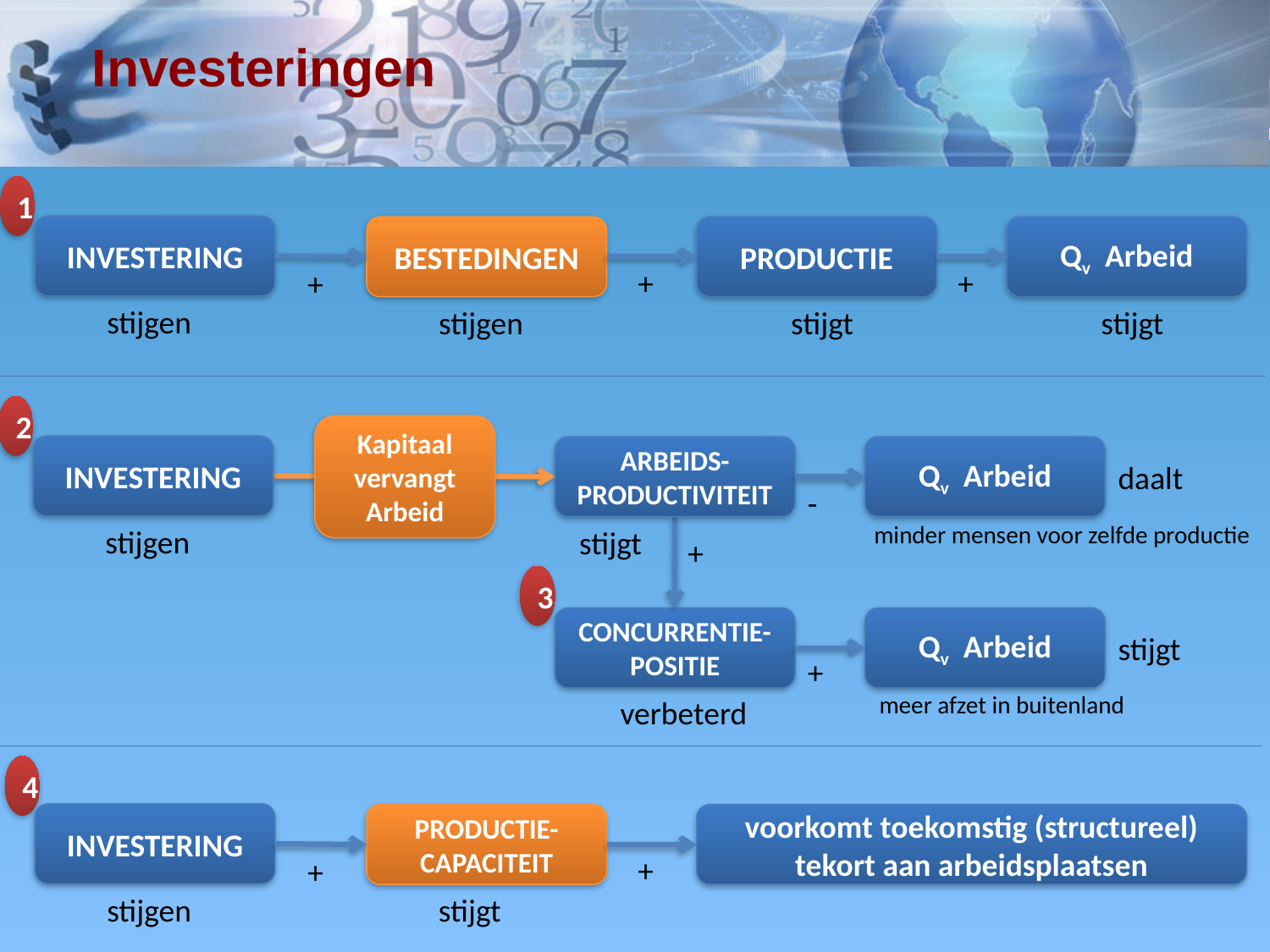

# Investeringen
1
INVESTERING
BESTEDINGEN
PRODUCTIE
Qv  Arbeid
+
+
+
stijgen
stijgen
stijgt
stijgt
2
Kapitaal vervangt Arbeid
INVESTERING
ARBEIDS-PRODUCTIVITEIT
Qv  Arbeid
daalt
-
minder mensen voor zelfde productie
stijgen
stijgt
+
3
CONCURRENTIE-POSITIE
Qv  Arbeid
stijgt
+
meer afzet in buitenland
verbeterd
4
INVESTERING
PRODUCTIE-CAPACITEIT
voorkomt toekomstig (structureel) tekort aan arbeidsplaatsen
+
+
stijgen
stijgt